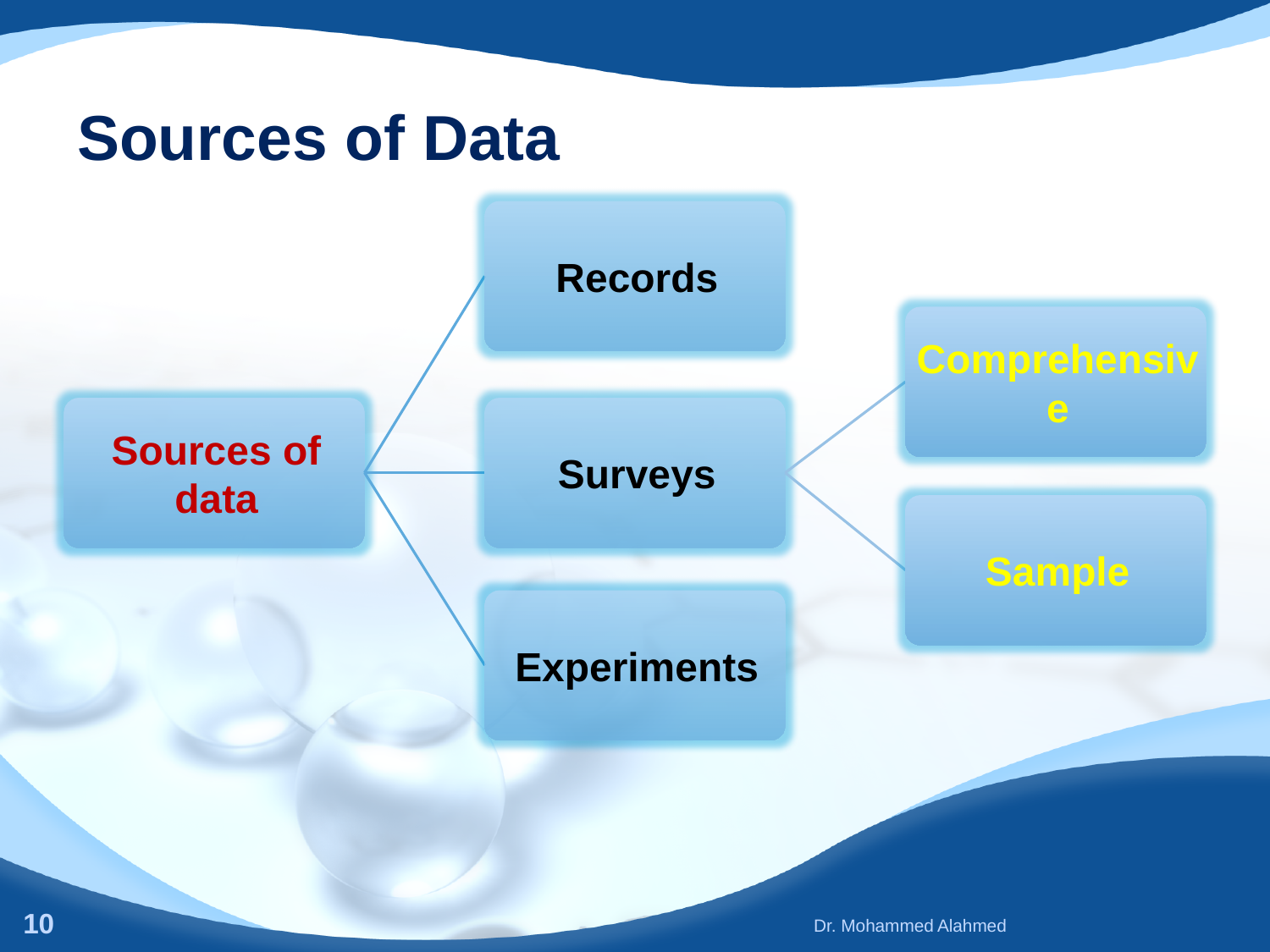

# Sources of Data
Sources of data

Records

Surveys

Comprehensive

Sample

Experiments
10
Dr. Mohammed Alahmed